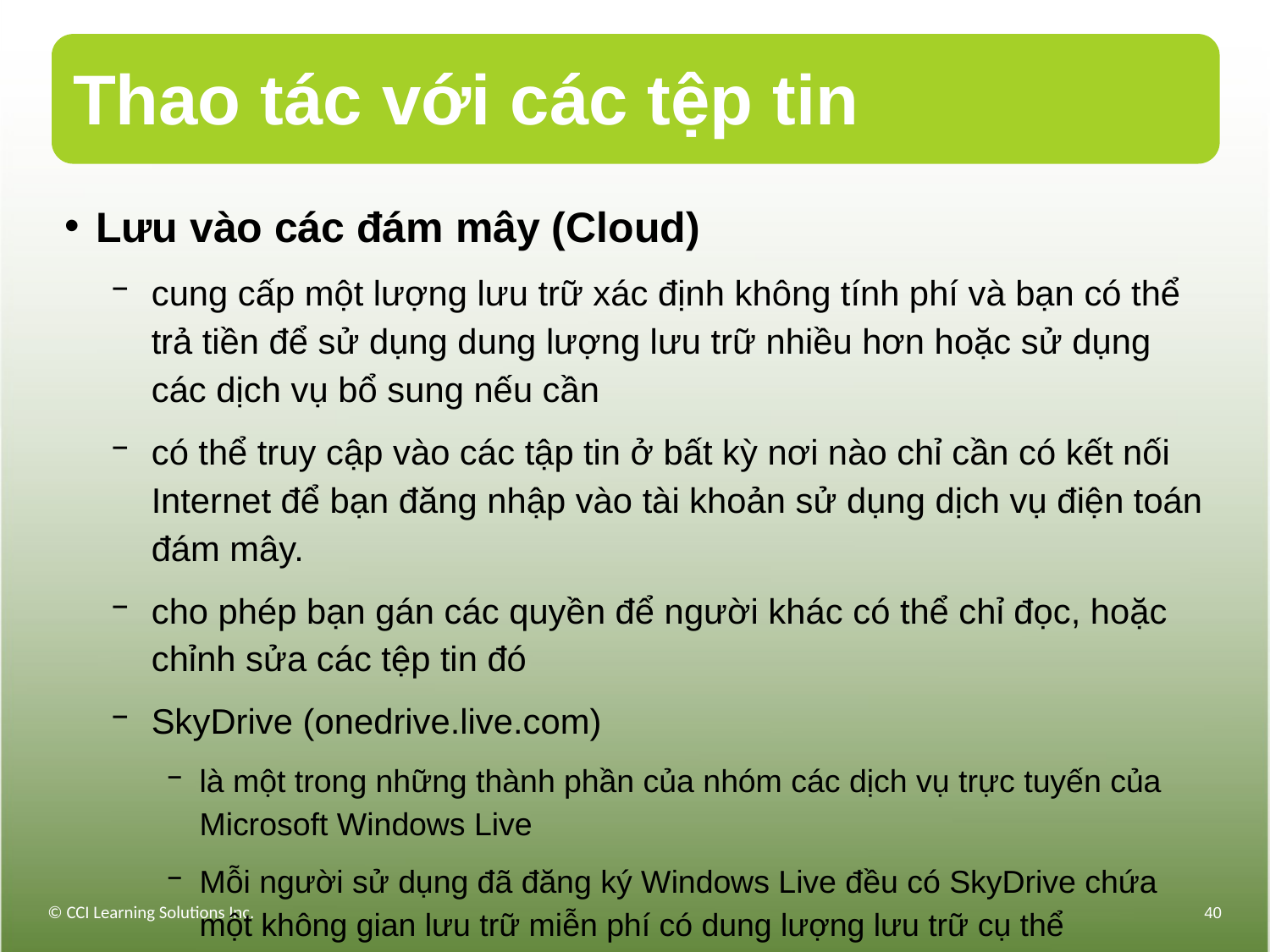

# Thao tác với các tệp tin
Lưu vào các đám mây (Cloud)
cung cấp một lượng lưu trữ xác định không tính phí và bạn có thể trả tiền để sử dụng dung lượng lưu trữ nhiều hơn hoặc sử dụng các dịch vụ bổ sung nếu cần
có thể truy cập vào các tập tin ở bất kỳ nơi nào chỉ cần có kết nối Internet để bạn đăng nhập vào tài khoản sử dụng dịch vụ điện toán đám mây.
cho phép bạn gán các quyền để người khác có thể chỉ đọc, hoặc chỉnh sửa các tệp tin đó
SkyDrive (onedrive.live.com)
là một trong những thành phần của nhóm các dịch vụ trực tuyến của Microsoft Windows Live
Mỗi người sử dụng đã đăng ký Windows Live đều có SkyDrive chứa một không gian lưu trữ miễn phí có dung lượng lưu trữ cụ thể
© CCI Learning Solutions Inc.
40